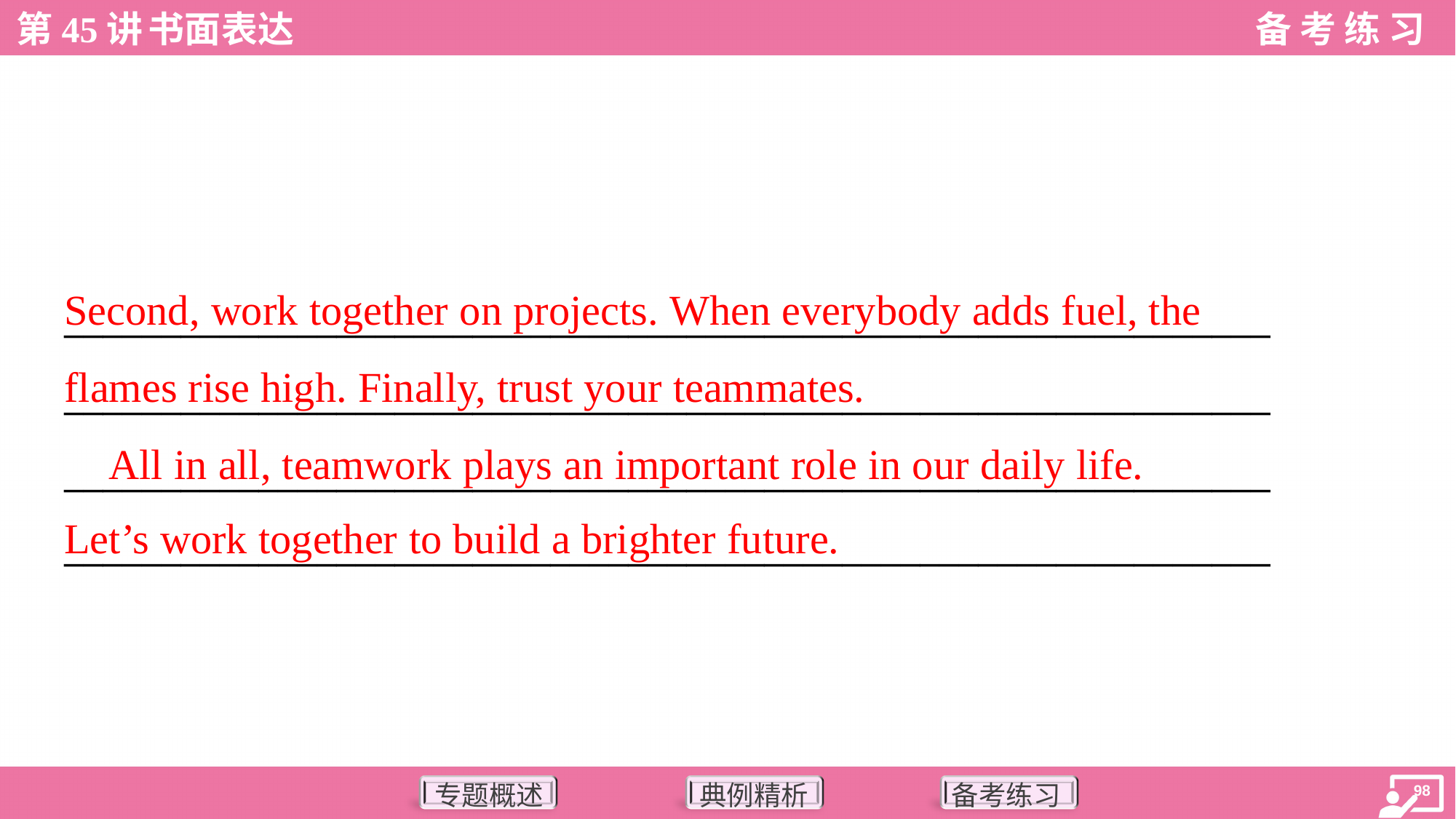

Second, work together on projects. When everybody adds fuel, the
flames rise high. Finally, trust your teammates.
    All in all, teamwork plays an important role in our daily life.
Let’s work together to build a brighter future.
______________________________________________________________
______________________________________________________________
______________________________________________________________
______________________________________________________________